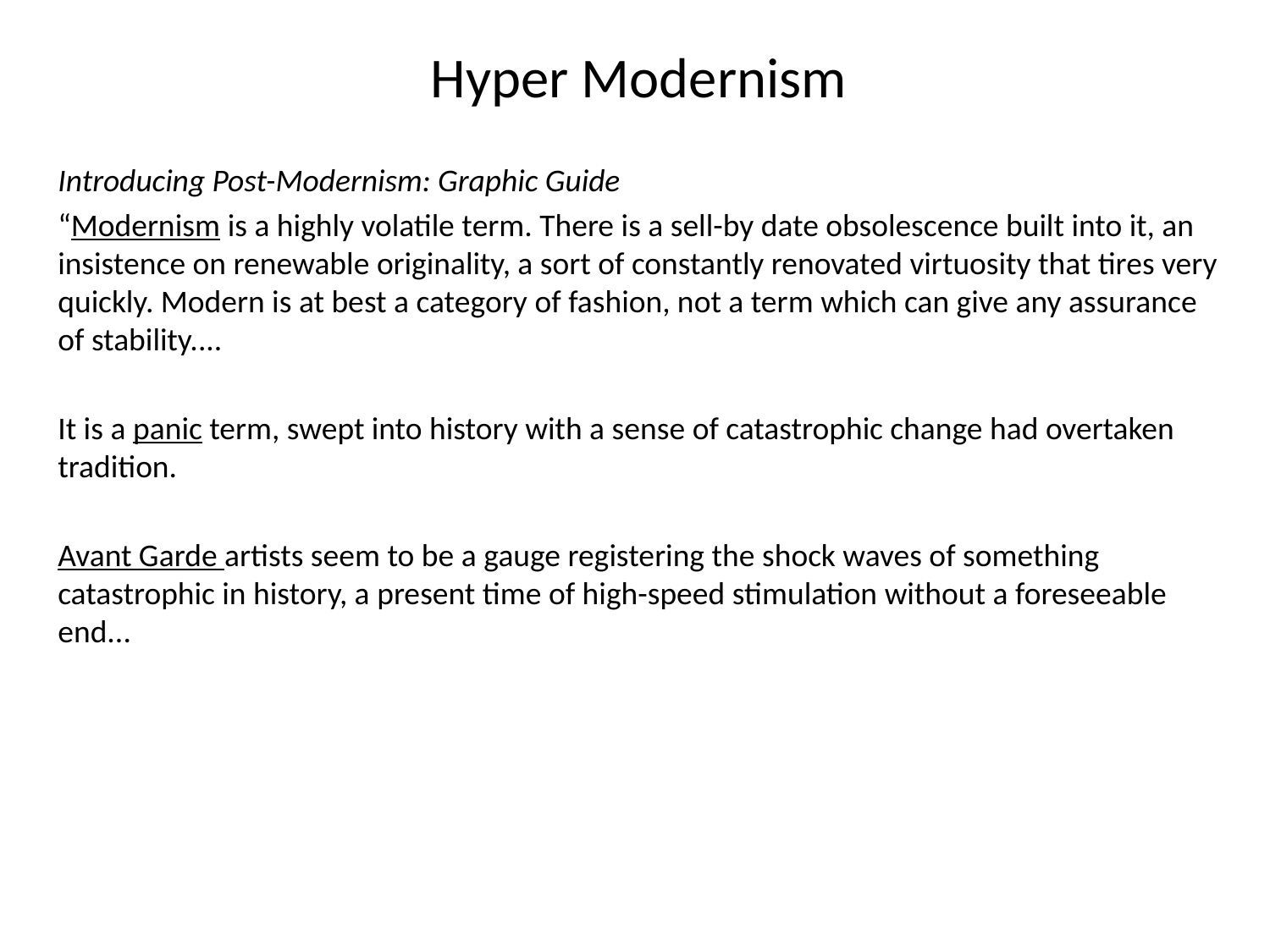

Hyper Modernism

Introducing Post-Modernism: Graphic Guide
“Modernism is a highly volatile term. There is a sell-by date obsolescence built into it, an insistence on renewable originality, a sort of constantly renovated virtuosity that tires very quickly. Modern is at best a category of fashion, not a term which can give any assurance of stability....

It is a panic term, swept into history with a sense of catastrophic change had overtaken tradition.

Avant Garde artists seem to be a gauge registering the shock waves of something catastrophic in history, a present time of high-speed stimulation without a foreseeable end...